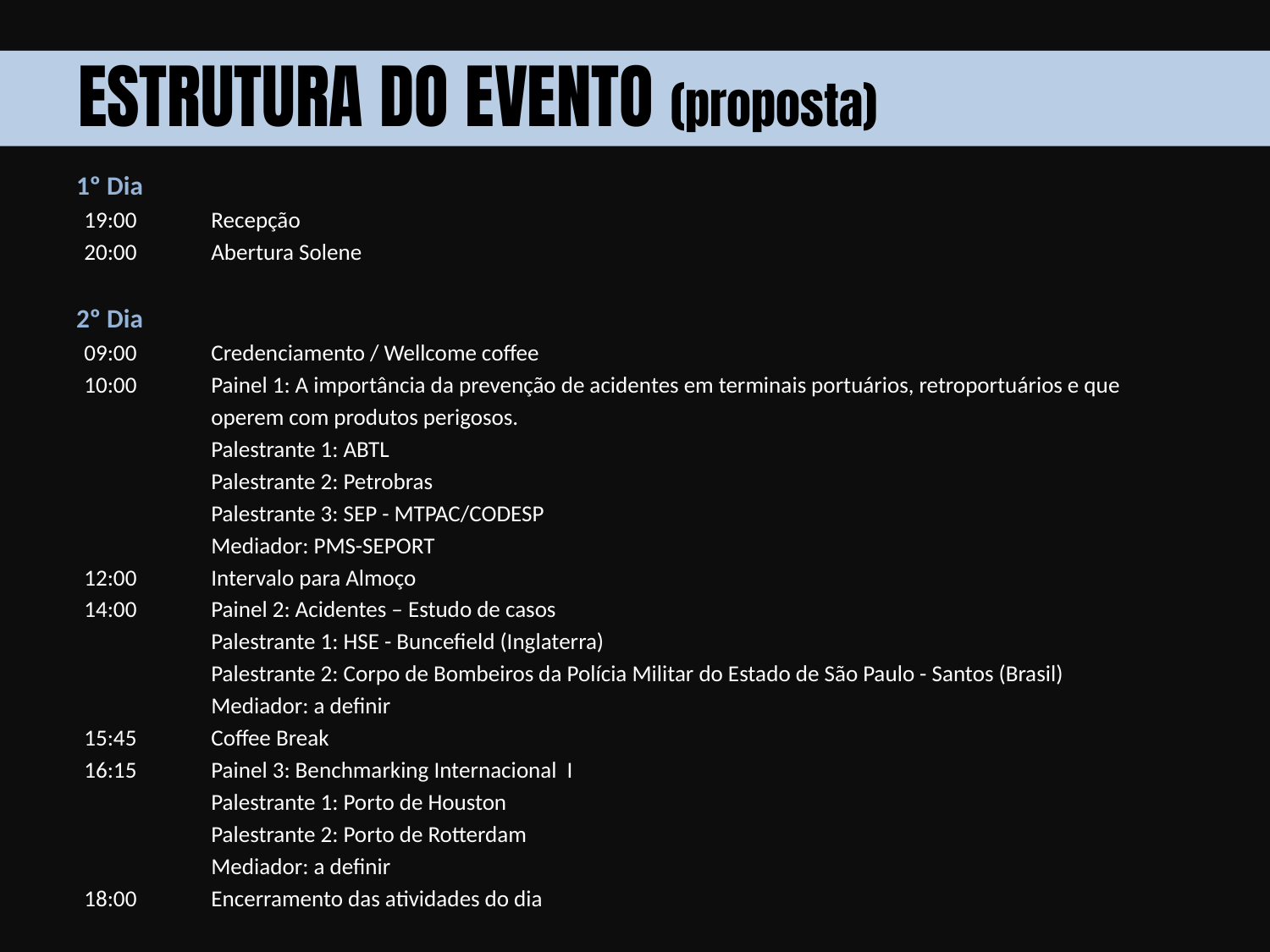

# ESTRUTURA DO EVENTO (proposta)

1º Dia
19:00	Recepção
20:00	Abertura Solene

2º Dia
09:00	Credenciamento / Wellcome coffee
10:00	Painel 1: A importância da prevenção de acidentes em terminais portuários, retroportuários e que
	operem com produtos perigosos.
	Palestrante 1: ABTL
	Palestrante 2: Petrobras
	Palestrante 3: SEP - MTPAC/CODESP
	Mediador: PMS-SEPORT
12:00 	Intervalo para Almoço
14:00 	Painel 2: Acidentes – Estudo de casos
	Palestrante 1: HSE - Buncefield (Inglaterra)
	Palestrante 2: Corpo de Bombeiros da Polícia Militar do Estado de São Paulo - Santos (Brasil)
	Mediador: a definir
15:45	Coffee Break
16:15	Painel 3: Benchmarking Internacional  I
	Palestrante 1: Porto de Houston
	Palestrante 2: Porto de Rotterdam
	Mediador: a definir
18:00	Encerramento das atividades do dia